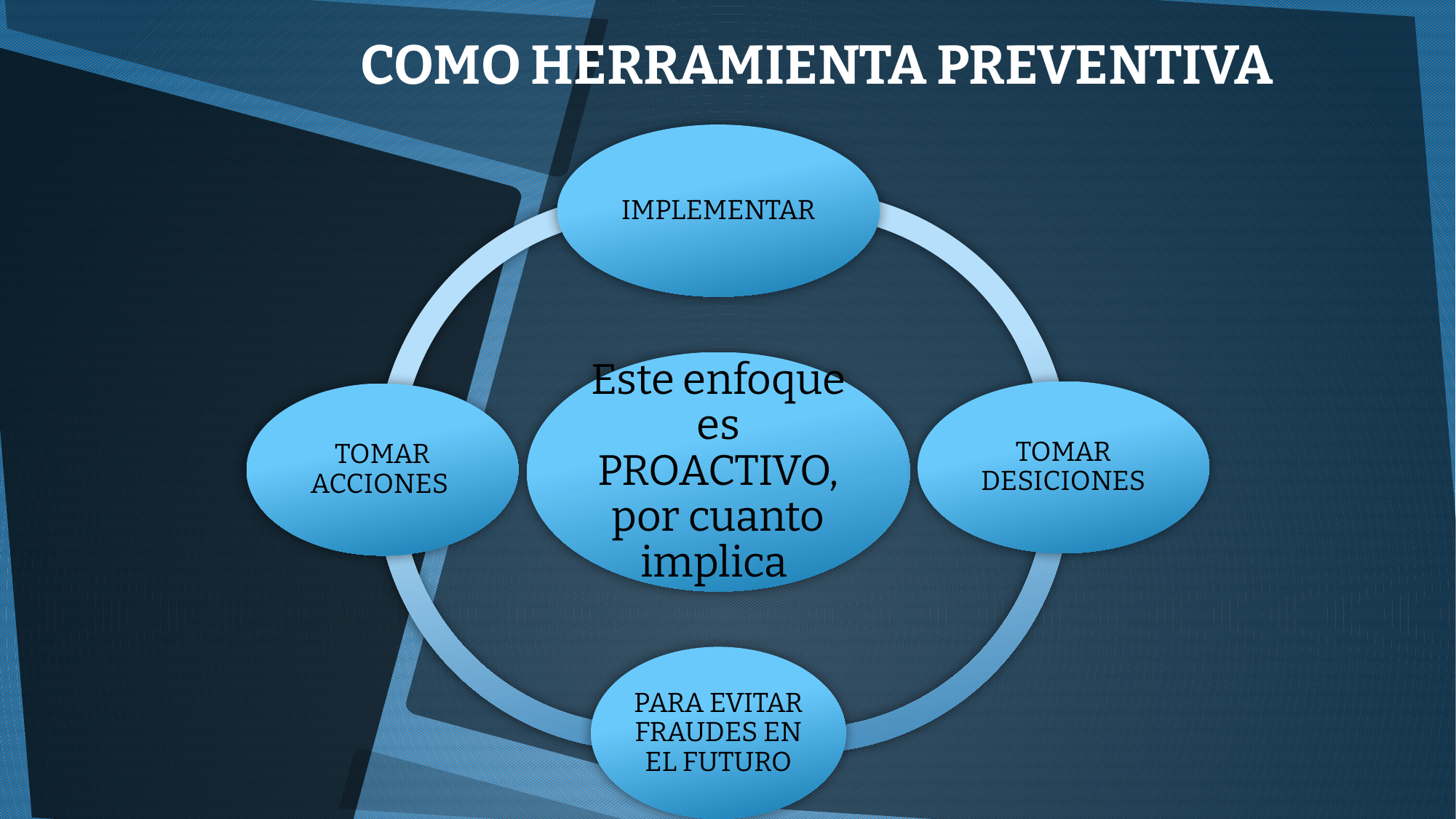

COMO HERRAMIENTA PREVENTIVA
Este enfoque es PROACTIVO, por cuanto implica
IMPLEMENTAR
TOMAR DESICIONES
PARA EVITAR FRAUDES EN EL FUTURO
TOMAR ACCIONES